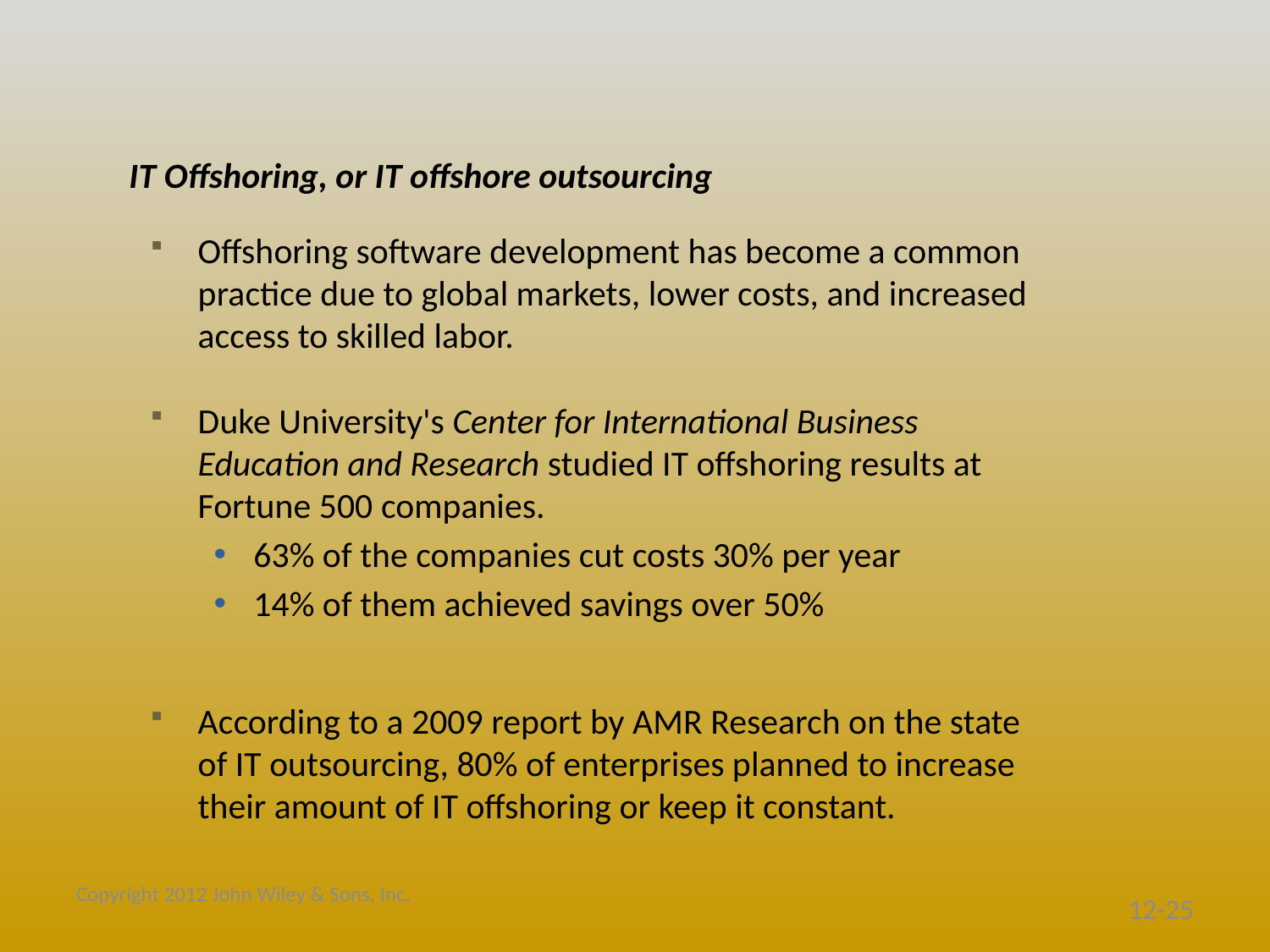

# IT Offshoring, or IT offshore outsourcing
Offshoring software development has become a common practice due to global markets, lower costs, and increased access to skilled labor.
Duke University's Center for International Business Education and Research studied IT offshoring results at Fortune 500 companies.
63% of the companies cut costs 30% per year
14% of them achieved savings over 50%

According to a 2009 report by AMR Research on the state of IT outsourcing, 80% of enterprises planned to increase their amount of IT offshoring or keep it constant.
Copyright 2012 John Wiley & Sons, Inc.
12-25